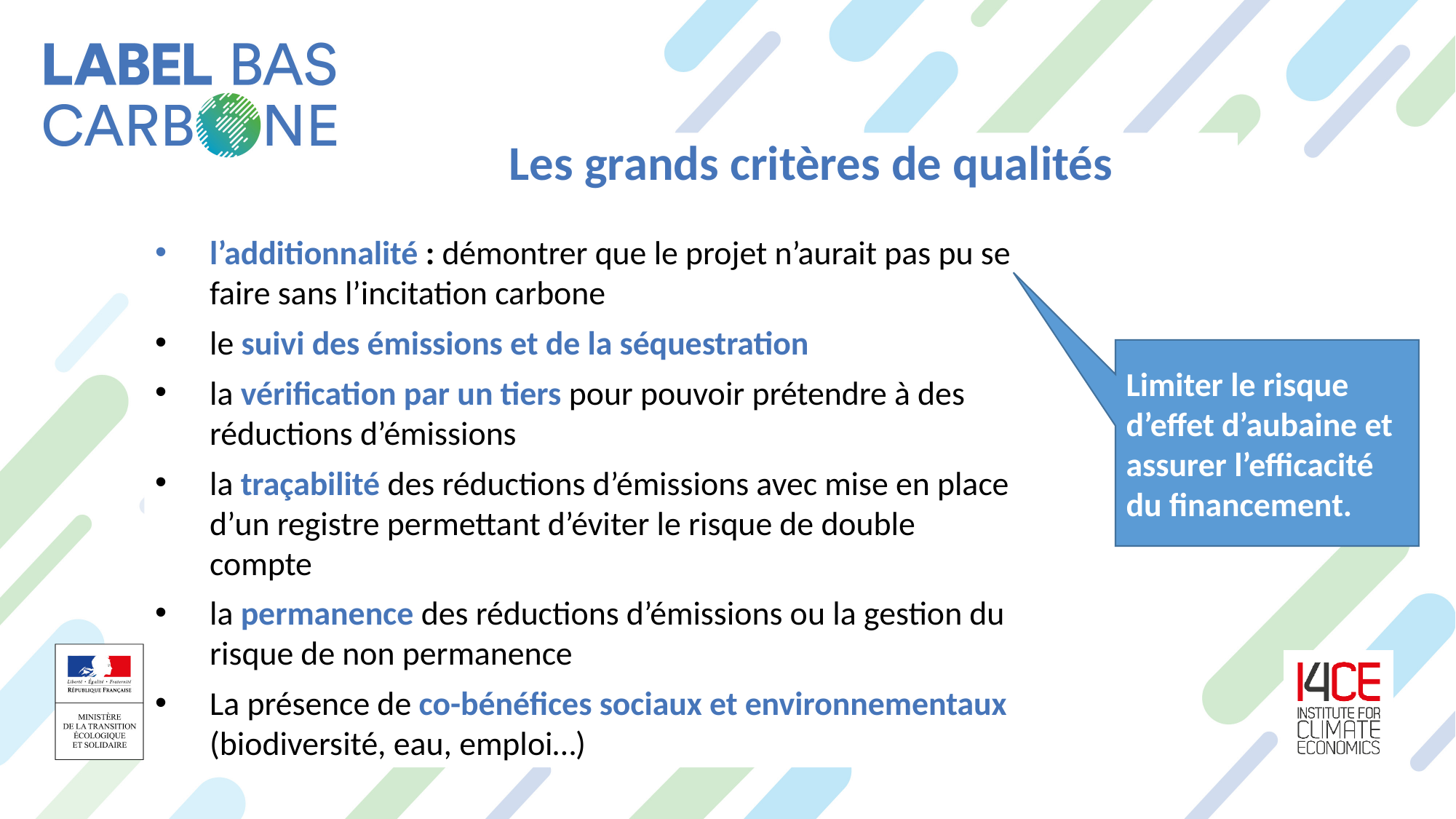

Les grands critères de qualités
l’additionnalité : démontrer que le projet n’aurait pas pu se faire sans l’incitation carbone
le suivi des émissions et de la séquestration
la vérification par un tiers pour pouvoir prétendre à des réductions d’émissions
la traçabilité des réductions d’émissions avec mise en place d’un registre permettant d’éviter le risque de double compte
la permanence des réductions d’émissions ou la gestion du risque de non permanence
La présence de co-bénéfices sociaux et environnementaux (biodiversité, eau, emploi…)

Limiter le risque d’effet d’aubaine et assurer l’efficacité du financement.